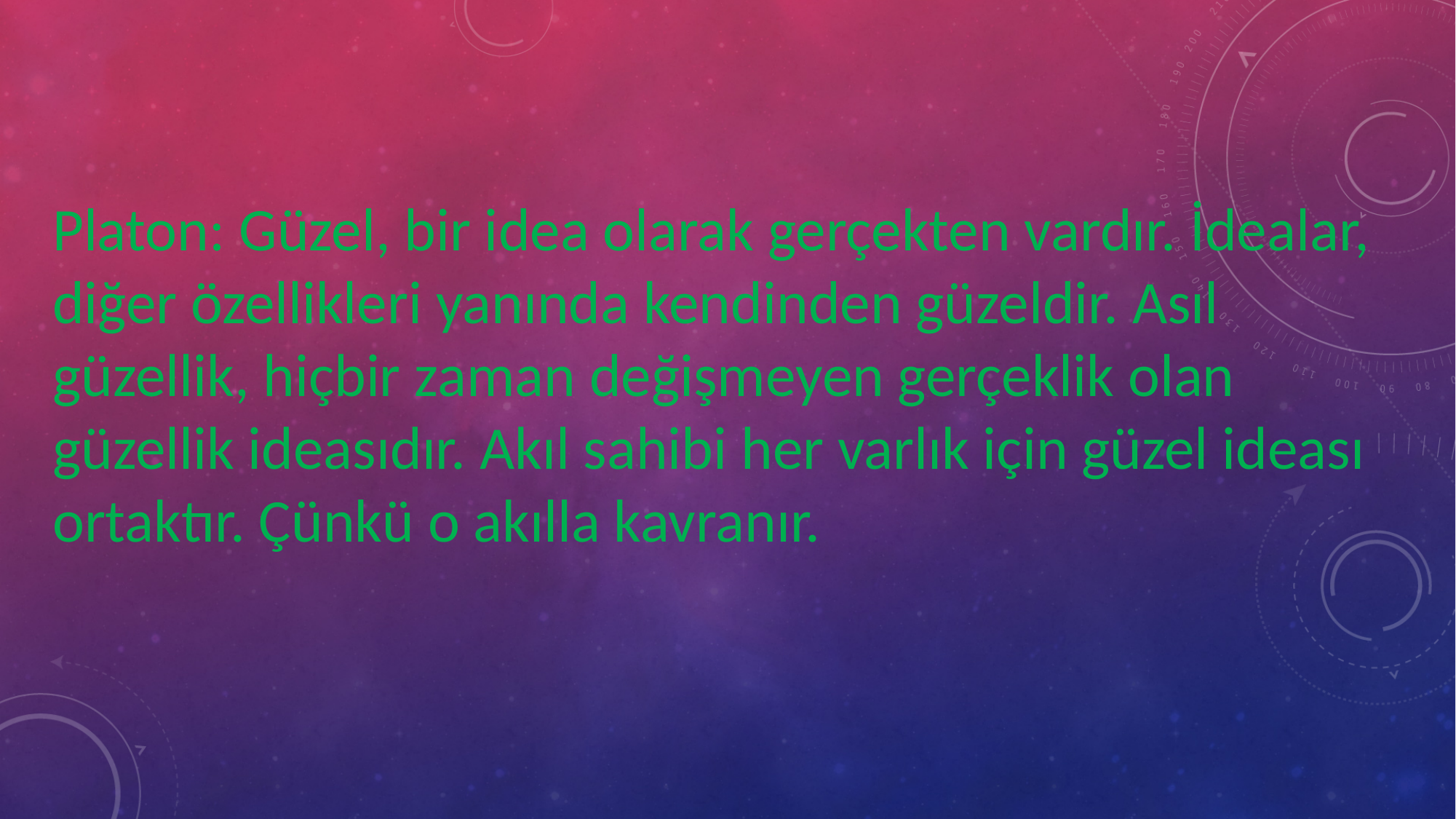

Platon: Güzel, bir idea olarak gerçekten vardır. İdealar, diğer özellikleri yanında kendinden güzeldir. Asıl güzellik, hiçbir zaman değişmeyen gerçeklik olan güzellik ideasıdır. Akıl sahibi her varlık için güzel ideası ortaktır. Çünkü o akılla kavranır.